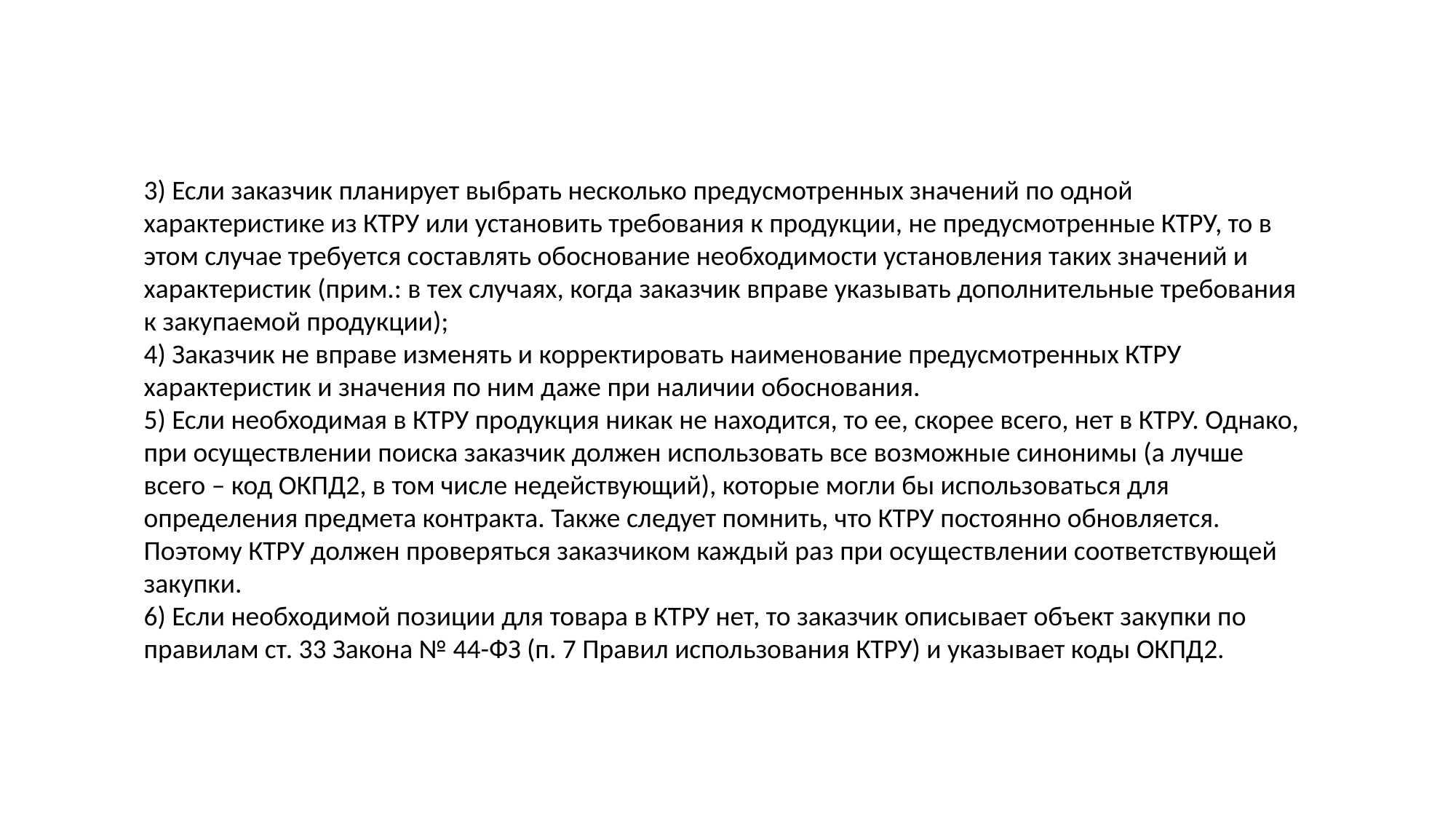

3) Если заказчик планирует выбрать несколько предусмотренных значений по одной характеристике из КТРУ или установить требования к продукции, не предусмотренные КТРУ, то в этом случае требуется составлять обоснование необходимости установления таких значений и характеристик (прим.: в тех случаях, когда заказчик вправе указывать дополнительные требования к закупаемой продукции);
4) Заказчик не вправе изменять и корректировать наименование предусмотренных КТРУ характеристик и значения по ним даже при наличии обоснования.
5) Если необходимая в КТРУ продукция никак не находится, то ее, скорее всего, нет в КТРУ. Однако, при осуществлении поиска заказчик должен использовать все возможные синонимы (а лучше всего – код ОКПД2, в том числе недействующий), которые могли бы использоваться для определения предмета контракта. Также следует помнить, что КТРУ постоянно обновляется. Поэтому КТРУ должен проверяться заказчиком каждый раз при осуществлении соответствующей закупки.
6) Если необходимой позиции для товара в КТРУ нет, то заказчик описывает объект закупки по правилам ст. 33 Закона № 44-ФЗ (п. 7 Правил использования КТРУ) и указывает коды ОКПД2.